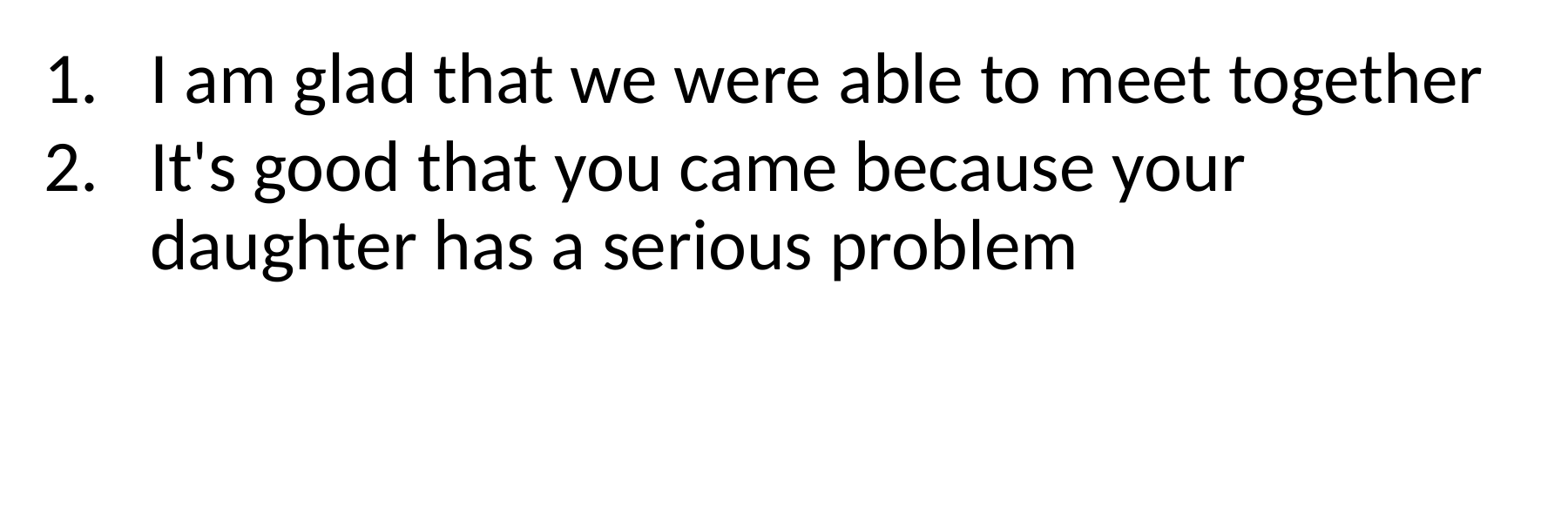

I am glad that we were able to meet together
It's good that you came because your daughter has a serious problem